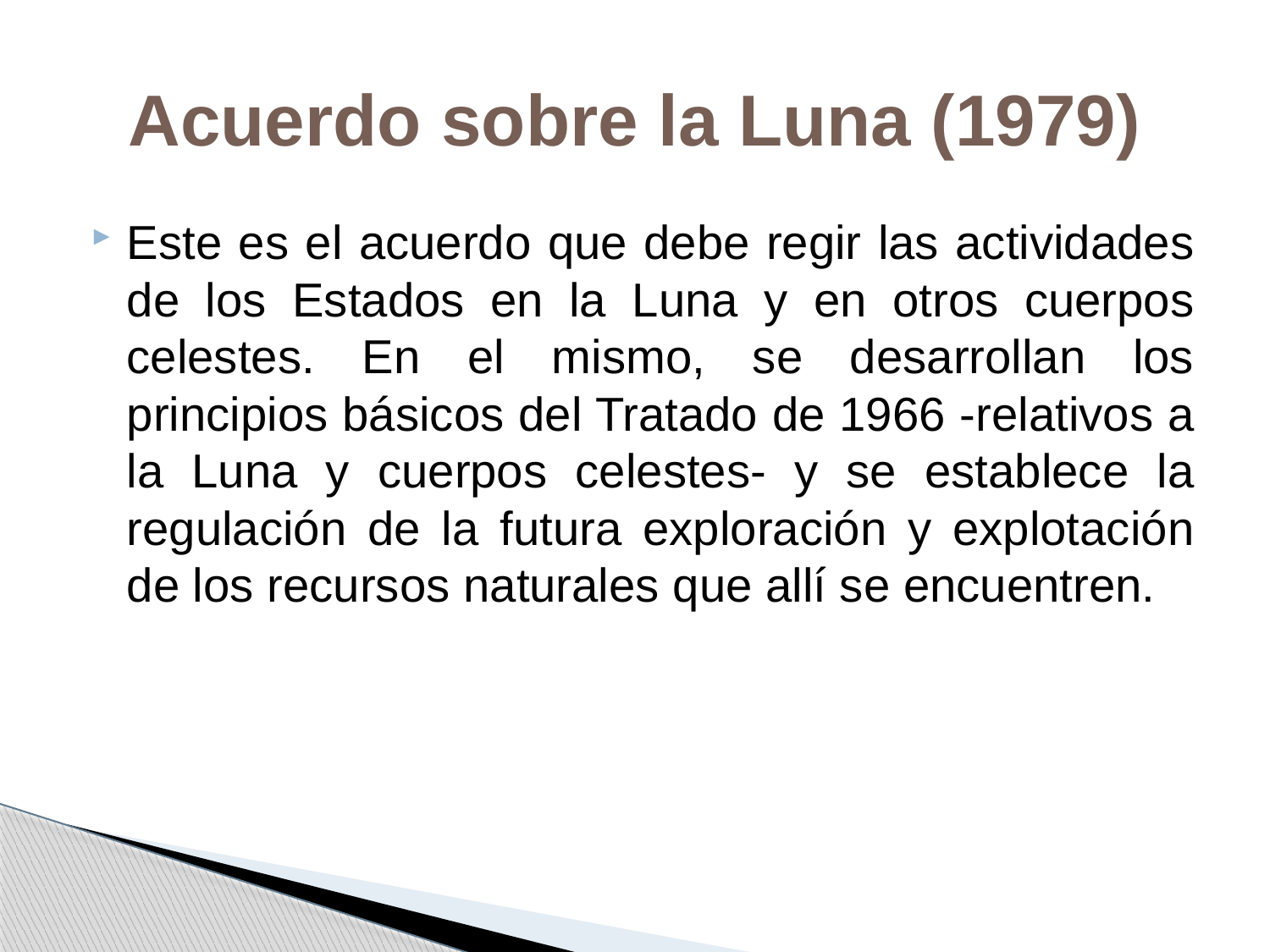

# Acuerdo sobre la Luna (1979)
Este es el acuerdo que debe regir las actividades de los Estados en la Luna y en otros cuerpos celestes. En el mismo, se desarrollan los principios básicos del Tratado de 1966 -relativos a la Luna y cuerpos celestes- y se establece la regulación de la futura exploración y explotación de los recursos naturales que allí se encuentren.